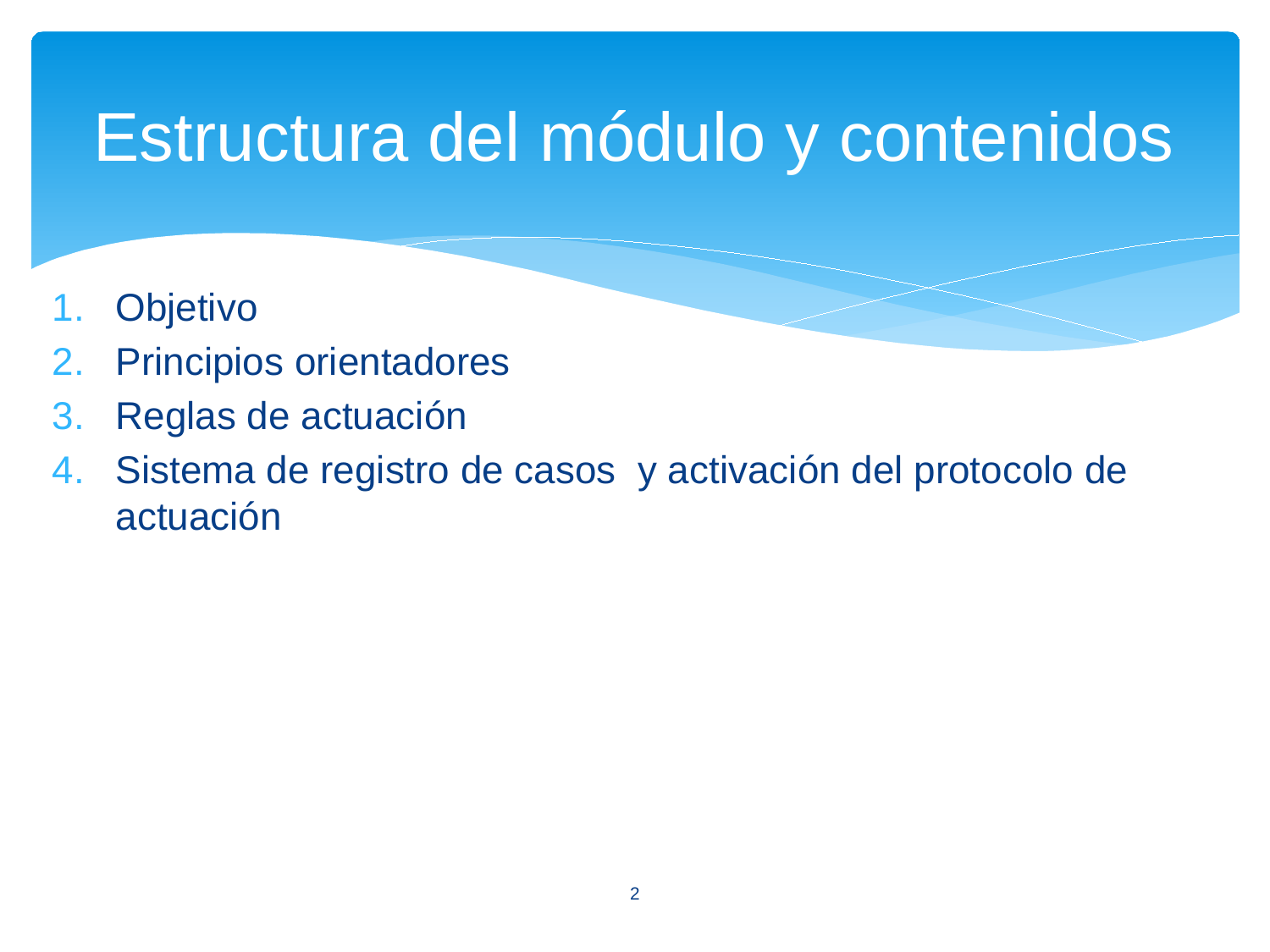

# Estructura del módulo y contenidos
Objetivo
Principios orientadores
Reglas de actuación
Sistema de registro de casos  y activación del protocolo de actuación

2